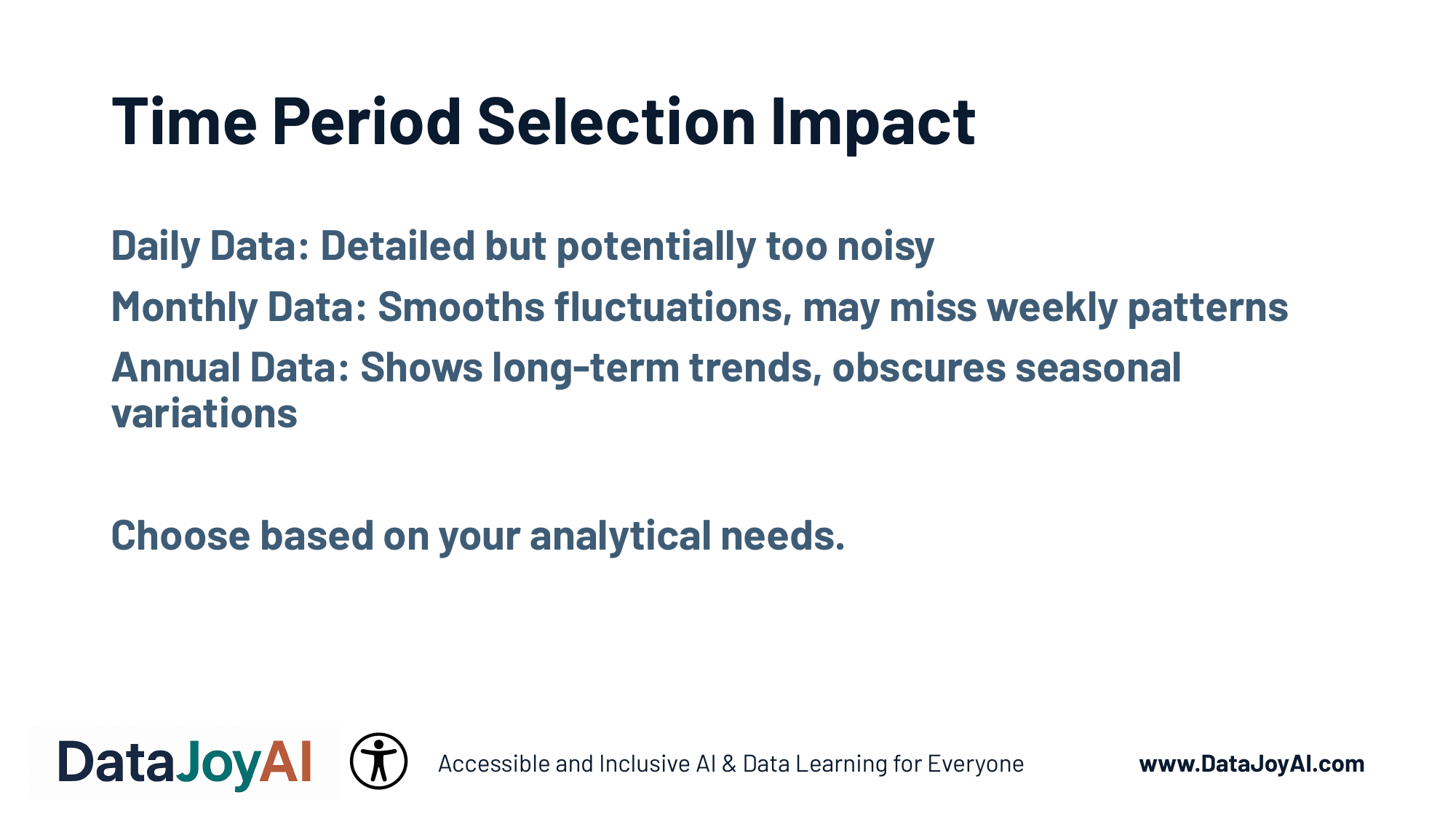

# Time Period Selection Impact
Daily Data: Detailed but potentially too noisy
Monthly Data: Smooths fluctuations, may miss weekly patterns
Annual Data: Shows long-term trends, obscures seasonal variations

Choose based on your analytical needs.